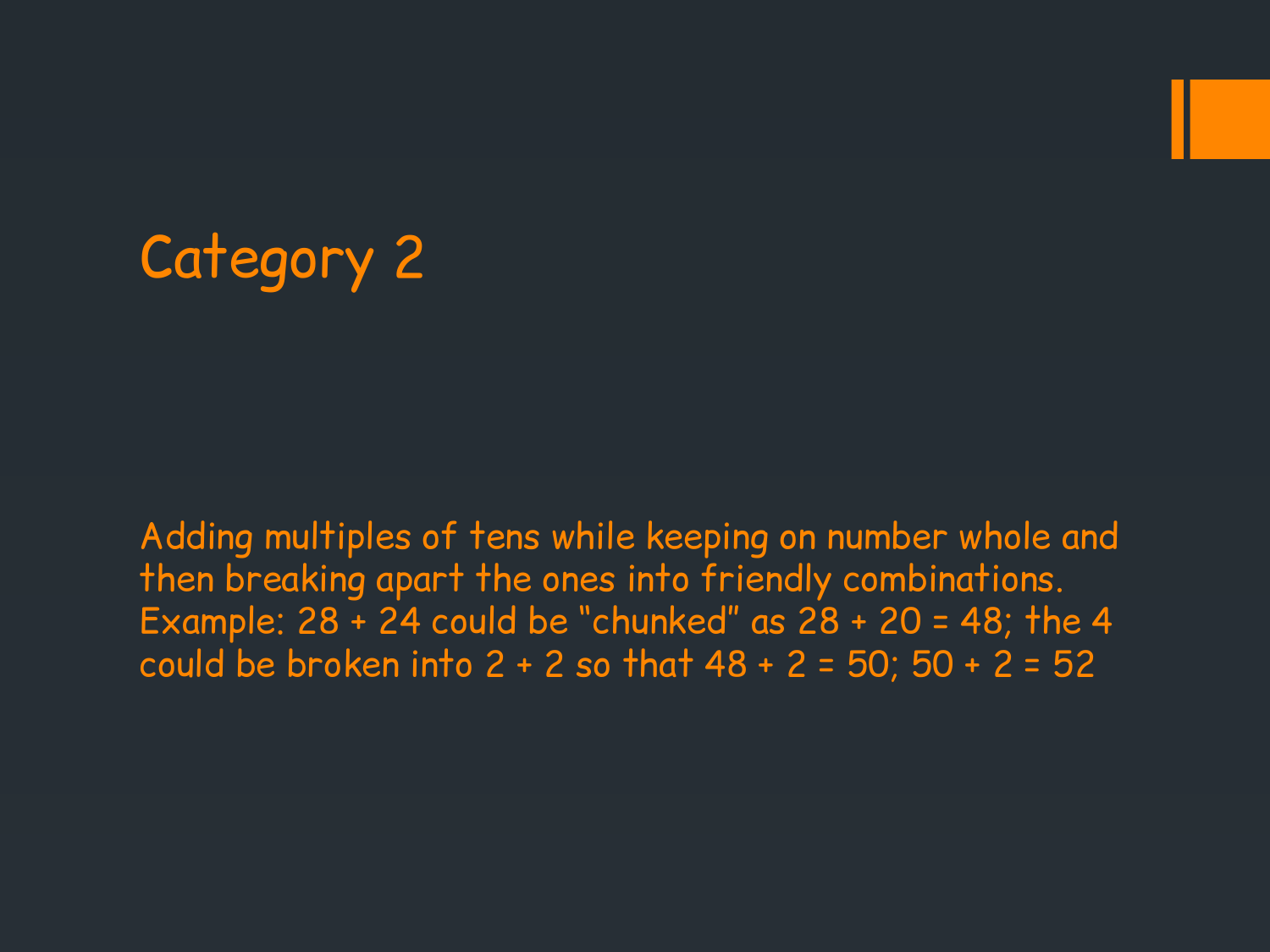

# Category 2
Adding multiples of tens while keeping on number whole and then breaking apart the ones into friendly combinations.
Example: 28 + 24 could be “chunked” as 28 + 20 = 48; the 4 could be broken into 2 + 2 so that 48 + 2 = 50; 50 + 2 = 52